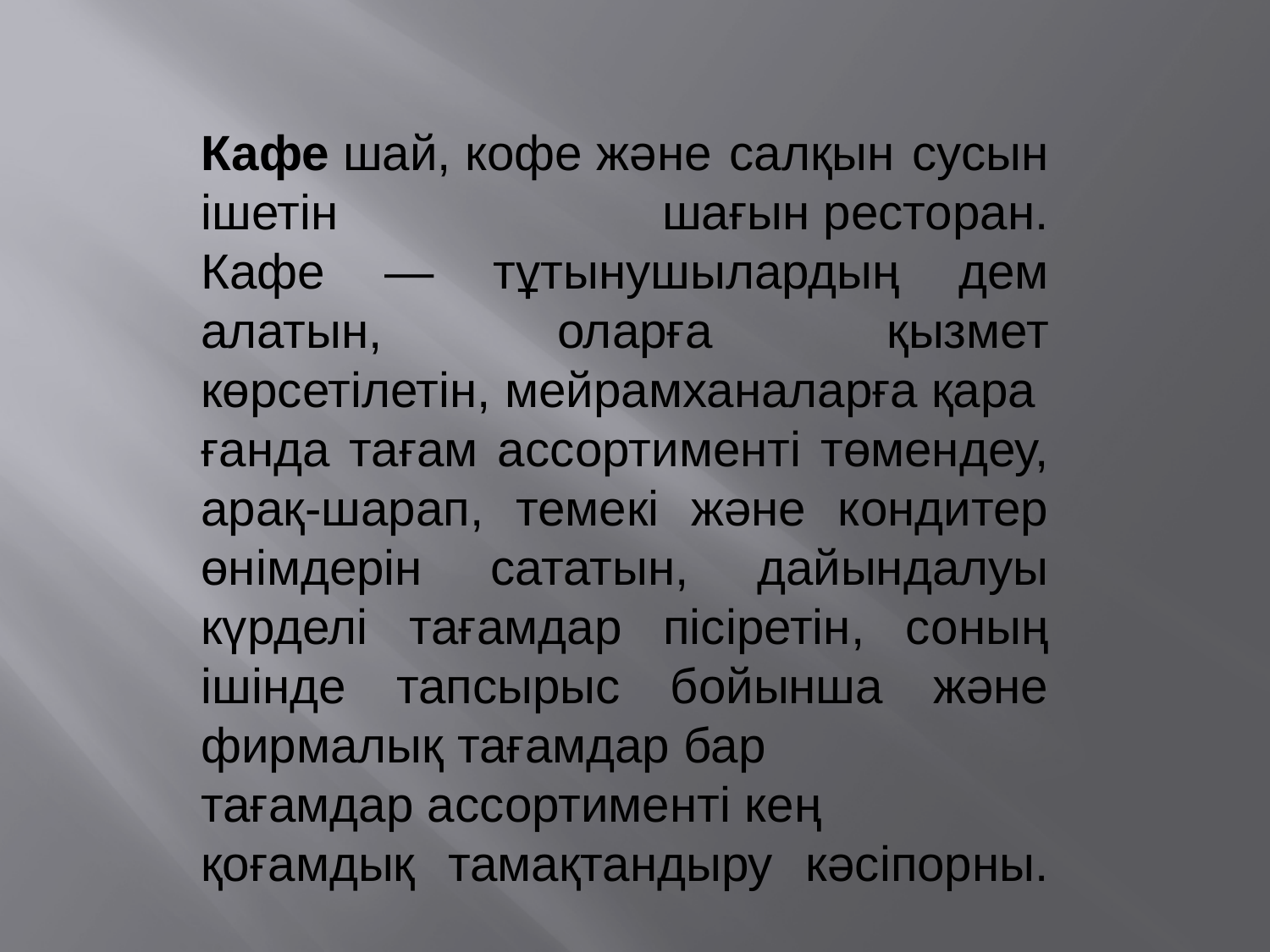

# Кафе шай, кофе және салқын сусын ішетін шағын ресторан. Кафе — тұтынушылардың дем алатын, оларға қызмет көрсетілетін, мейрамханаларға қарағанда тағам ассортименті төмендеу, арақ-шарап, темекі және кондитер өнімдерін сататын, дайындалуы күрделі тағамдар пісіретін, соның ішінде тапсырыс бойынша және фирмалық тағамдар бар тағамдар ассортименті кең қоғамдық тамақтандыру кәсіпорны.